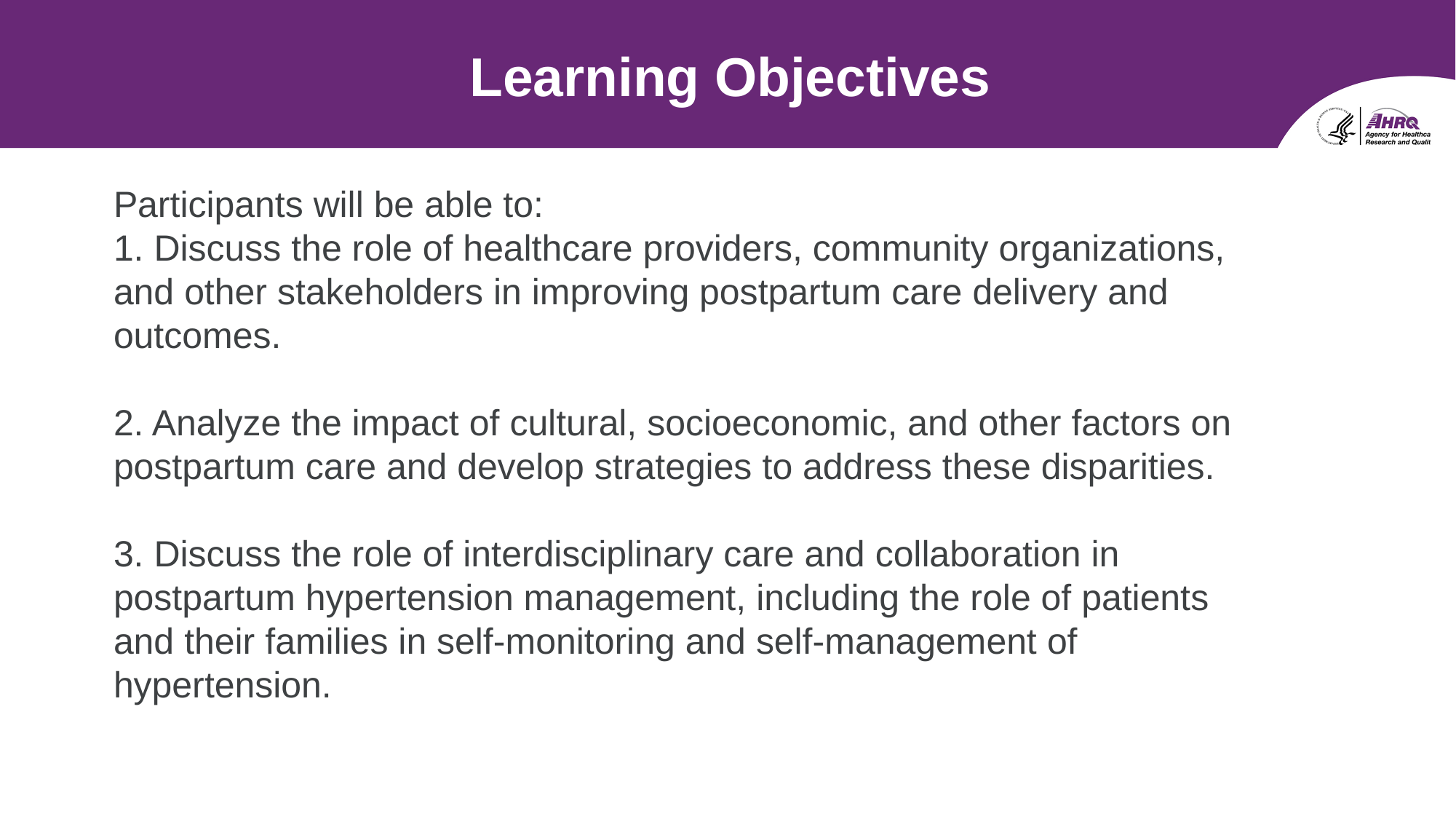

# Learning Objectives
Participants will be able to:
1. Discuss the role of healthcare providers, community organizations, and other stakeholders in improving postpartum care delivery and outcomes.

2. Analyze the impact of cultural, socioeconomic, and other factors on postpartum care and develop strategies to address these disparities.

3. Discuss the role of interdisciplinary care and collaboration in postpartum hypertension management, including the role of patients and their families in self-monitoring and self-management of hypertension.